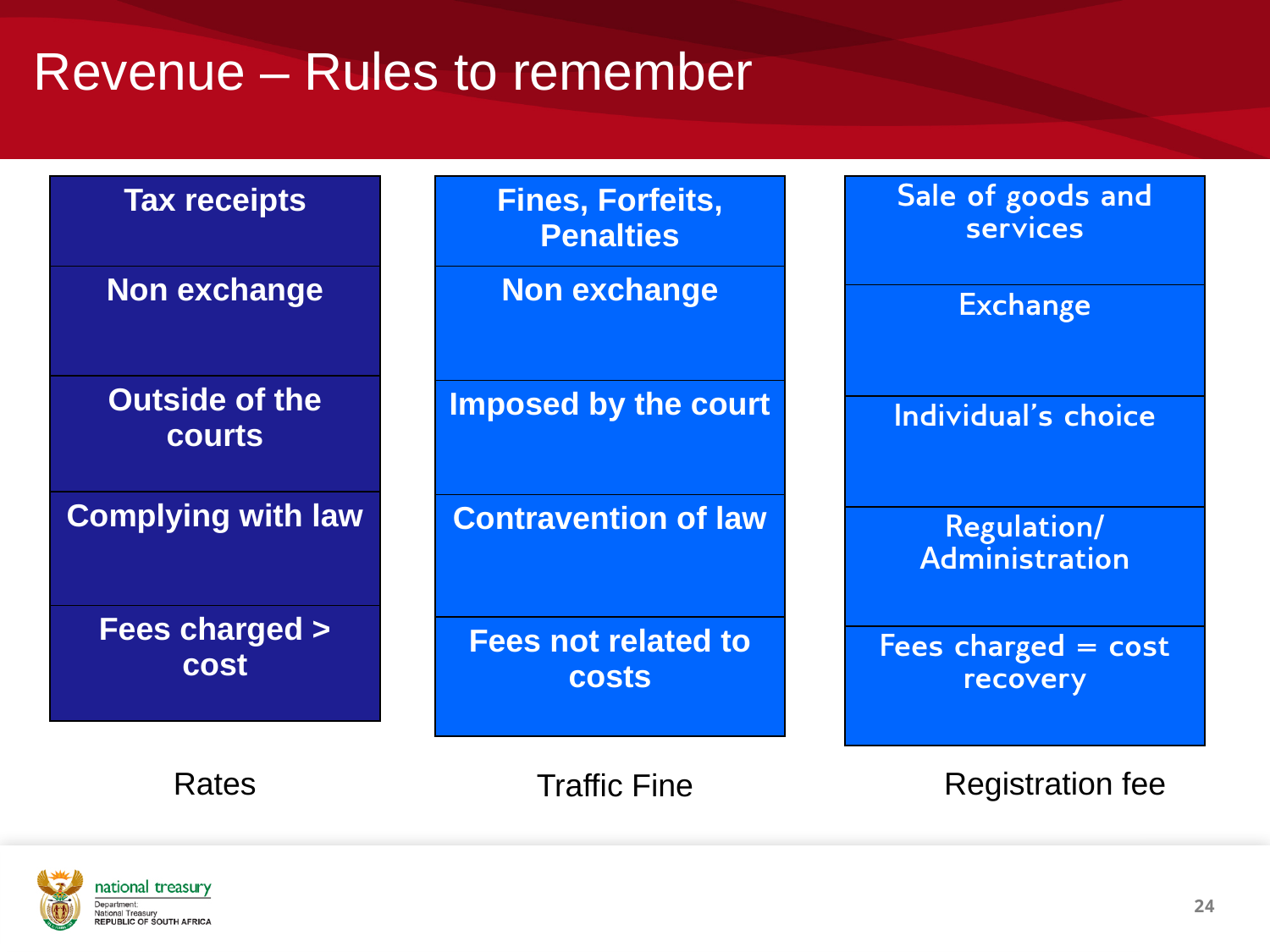

# Revenue – Rules to remember
| Tax receipts |
| --- |
| Non exchange |
| Outside of the courts |
| Complying with law |
| Fees charged > cost |
| Fines, Forfeits, Penalties |
| --- |
| Non exchange |
| Imposed by the court |
| Contravention of law |
| Fees not related to costs |
| Sale of goods and services |
| --- |
| Exchange |
| Individual’s choice |
| Regulation/ Administration |
| Fees charged = cost recovery |
Rates
Registration fee
Traffic Fine
24